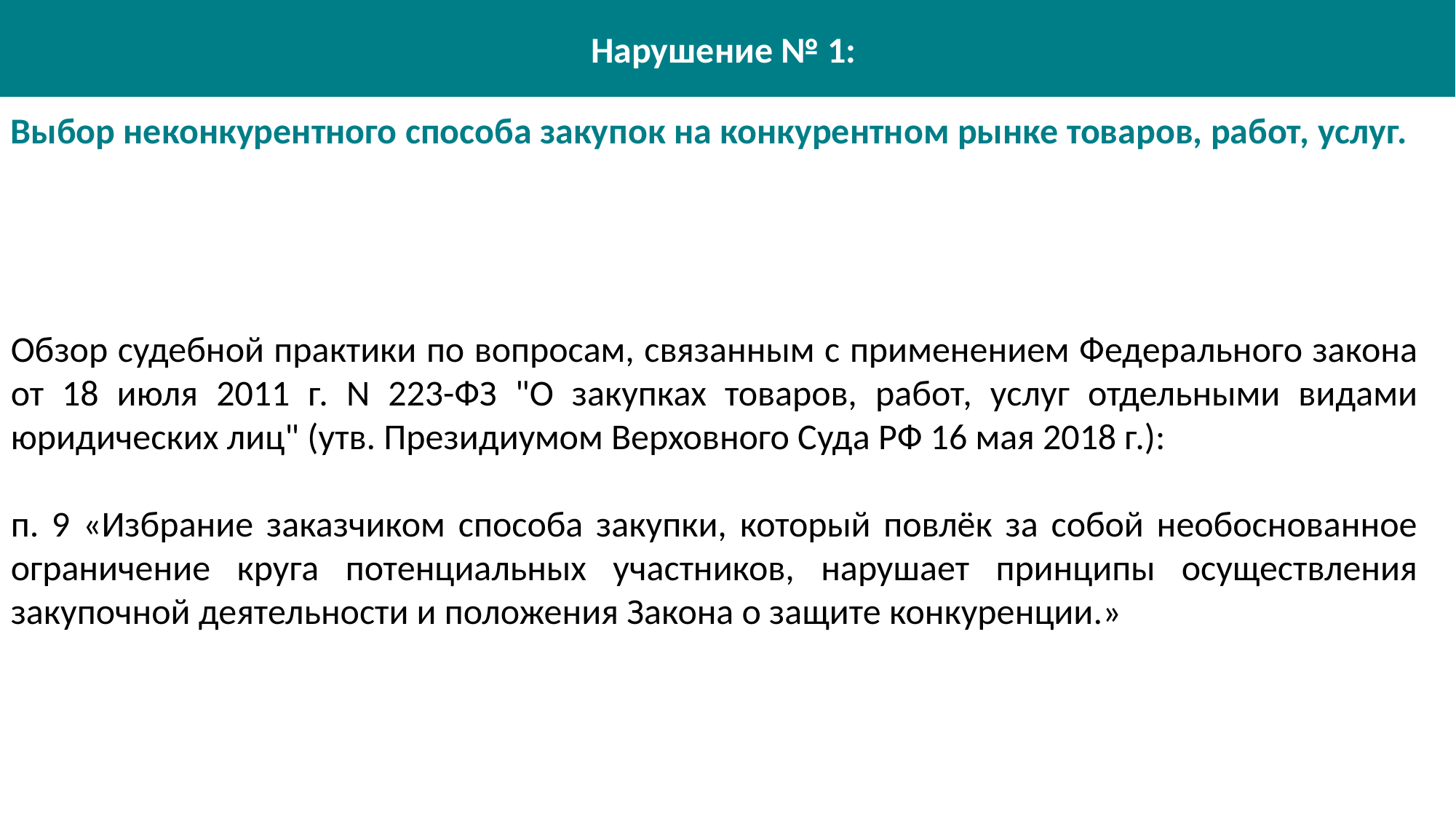

Нарушение № 1:
Выбор неконкурентного способа закупок на конкурентном рынке товаров, работ, услуг.

Обзор судебной практики по вопросам, связанным с применением Федерального закона от 18 июля 2011 г. N 223-ФЗ "О закупках товаров, работ, услуг отдельными видами юридических лиц" (утв. Президиумом Верховного Суда РФ 16 мая 2018 г.):

п. 9 «Избрание заказчиком способа закупки, который повлёк за собой необоснованное ограничение круга потенциальных участников, нарушает принципы осуществления закупочной деятельности и положения Закона о защите конкуренции.»